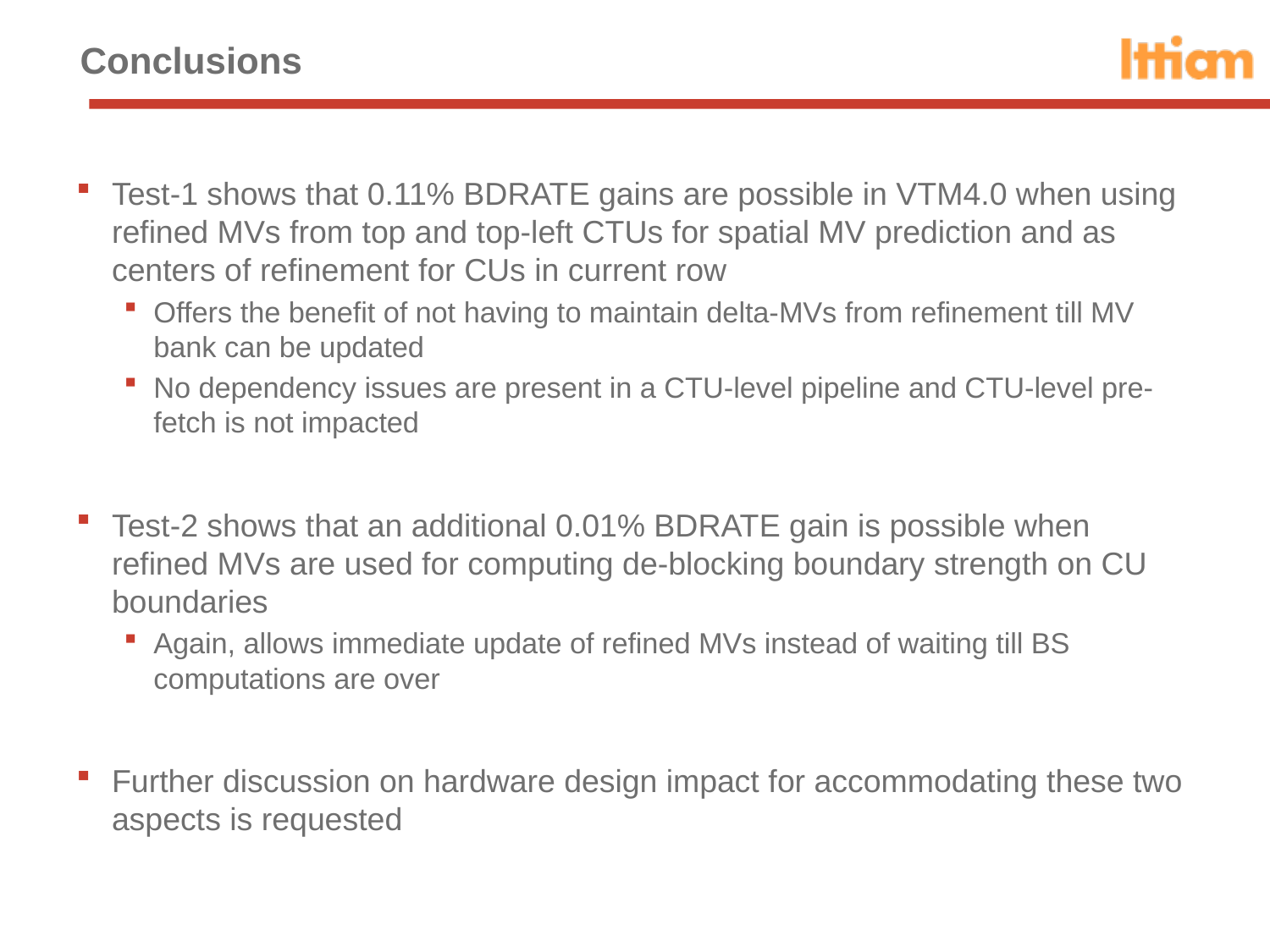

# Conclusions
Test-1 shows that 0.11% BDRATE gains are possible in VTM4.0 when using refined MVs from top and top-left CTUs for spatial MV prediction and as centers of refinement for CUs in current row
Offers the benefit of not having to maintain delta-MVs from refinement till MV bank can be updated
No dependency issues are present in a CTU-level pipeline and CTU-level pre-fetch is not impacted

Test-2 shows that an additional 0.01% BDRATE gain is possible when refined MVs are used for computing de-blocking boundary strength on CU boundaries
Again, allows immediate update of refined MVs instead of waiting till BS computations are over

Further discussion on hardware design impact for accommodating these two aspects is requested